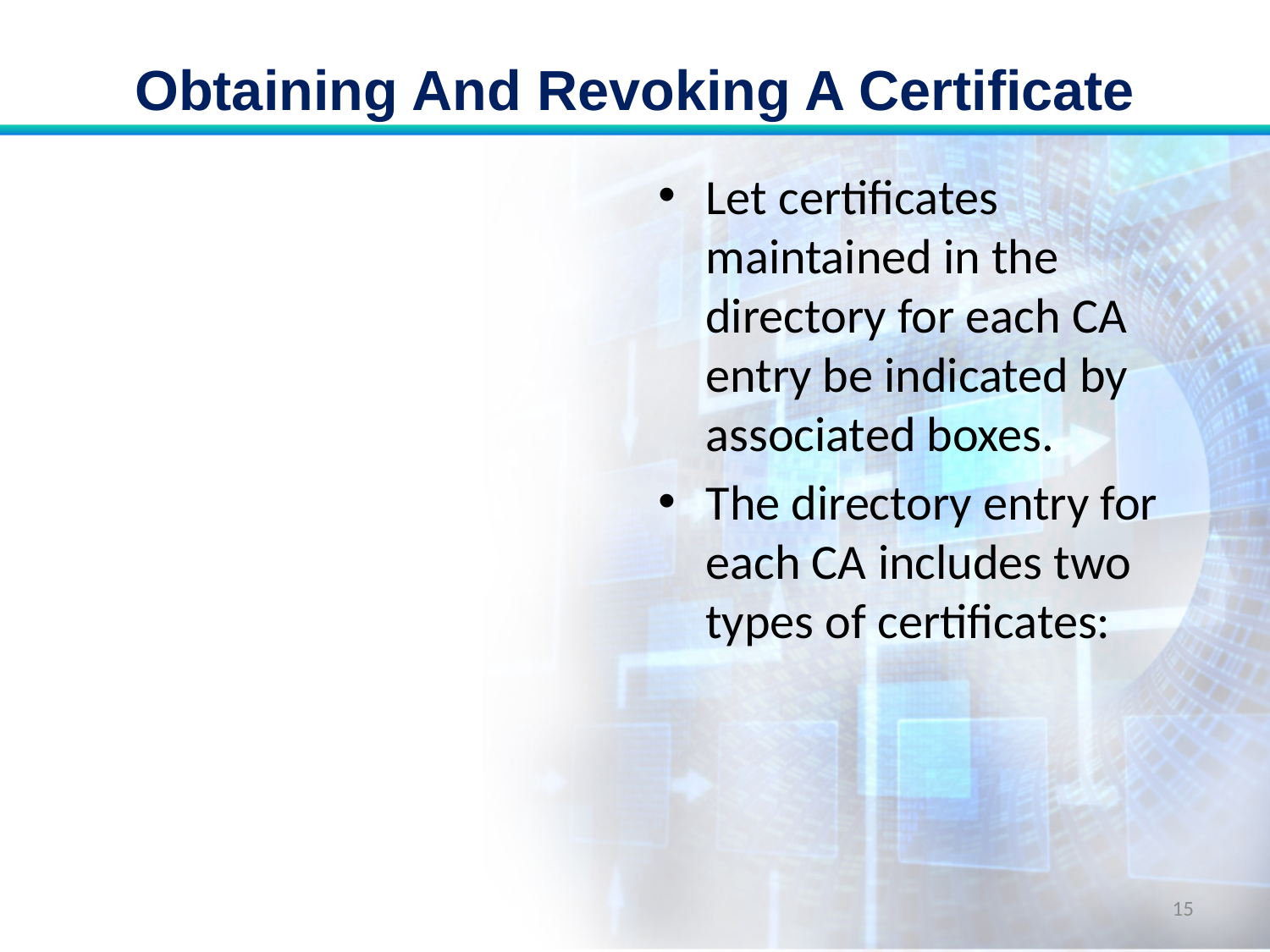

# Obtaining And Revoking A Certificate
Let certificates maintained in the directory for each CA entry be indicated by associated boxes.
The directory entry for each CA includes two types of certificates:
15